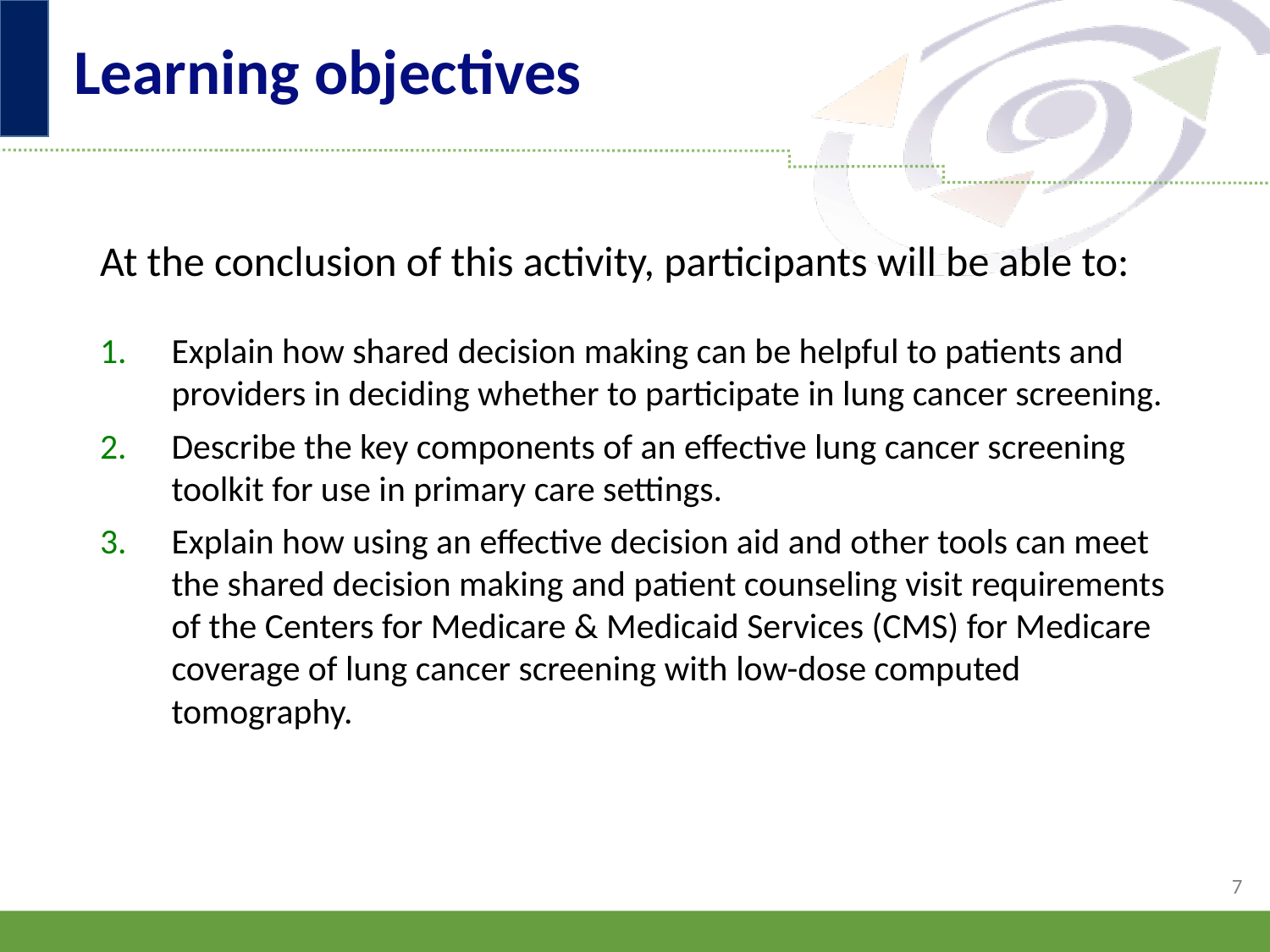

# Learning objectives
At the conclusion of this activity, participants will be able to:

Explain how shared decision making can be helpful to patients and providers in deciding whether to participate in lung cancer screening.
Describe the key components of an effective lung cancer screening toolkit for use in primary care settings.
Explain how using an effective decision aid and other tools can meet the shared decision making and patient counseling visit requirements of the Centers for Medicare & Medicaid Services (CMS) for Medicare coverage of lung cancer screening with low-dose computed tomography.

7